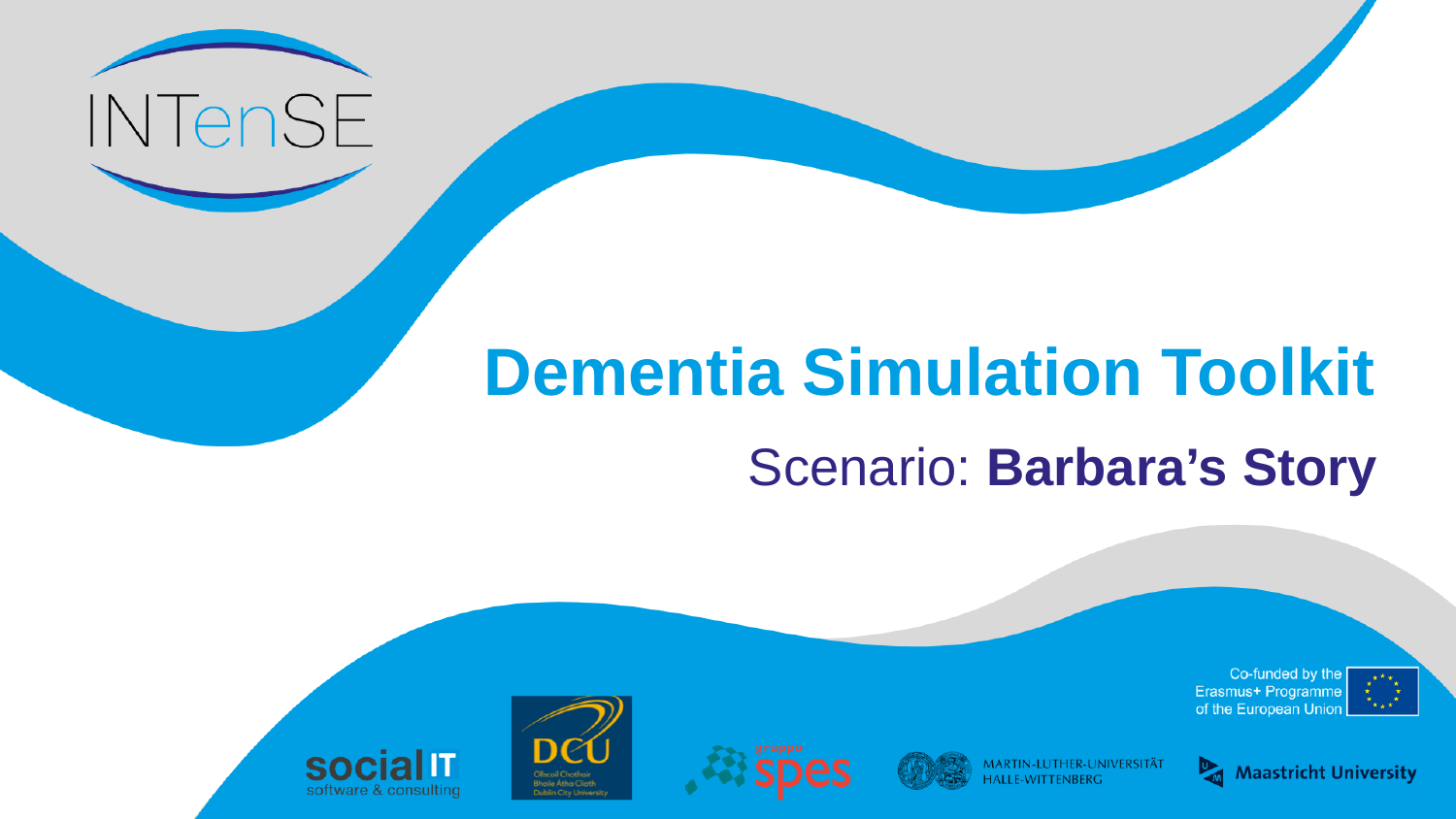

# Dementia Simulation Toolkit
Scenario: Barbara’s Story